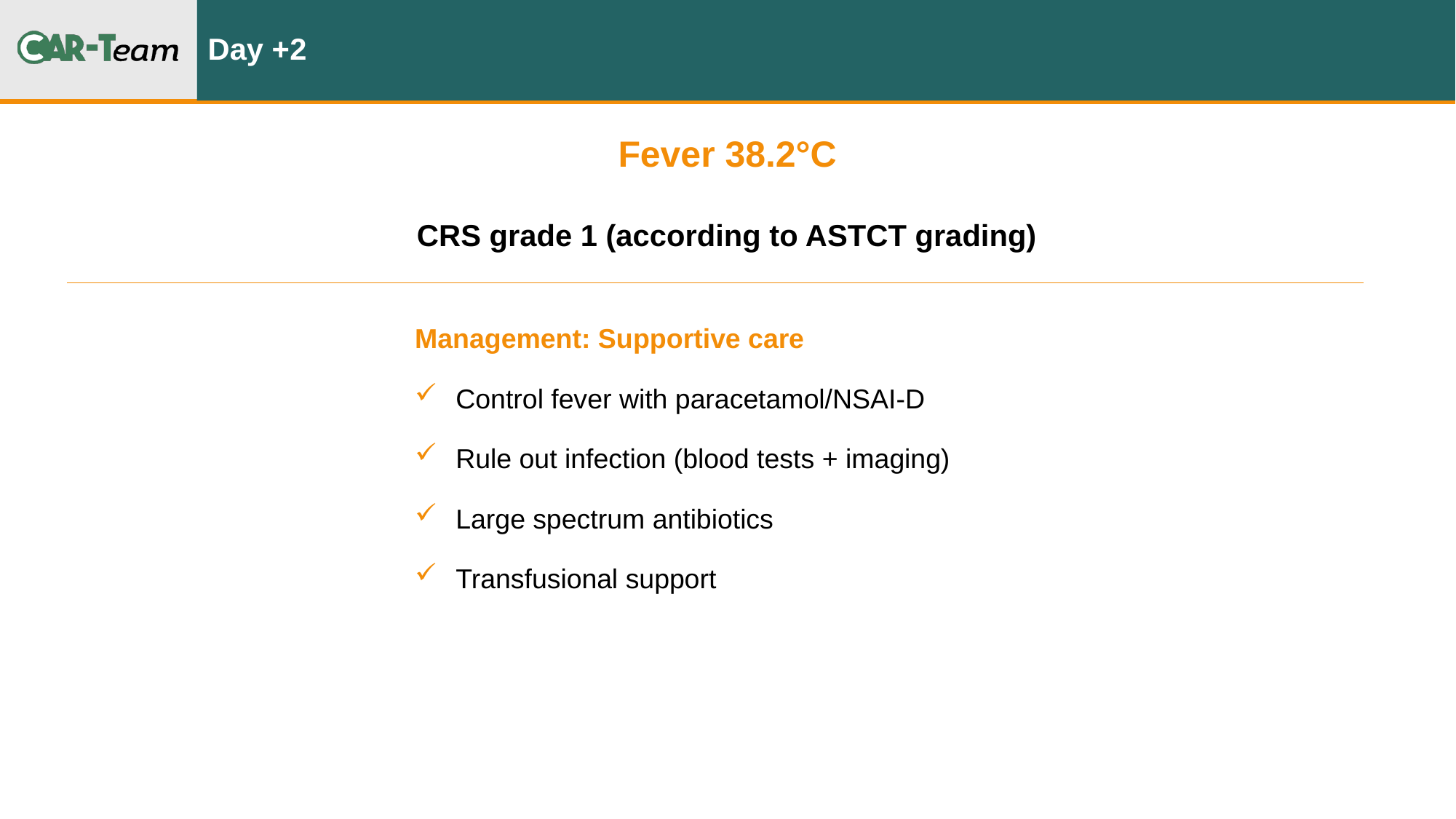

# Day +2
Fever 38.2°C
CRS grade 1 (according to ASTCT grading)
Management: Supportive care
Control fever with paracetamol/NSAI-D
Rule out infection (blood tests + imaging)
Large spectrum antibiotics
Transfusional support